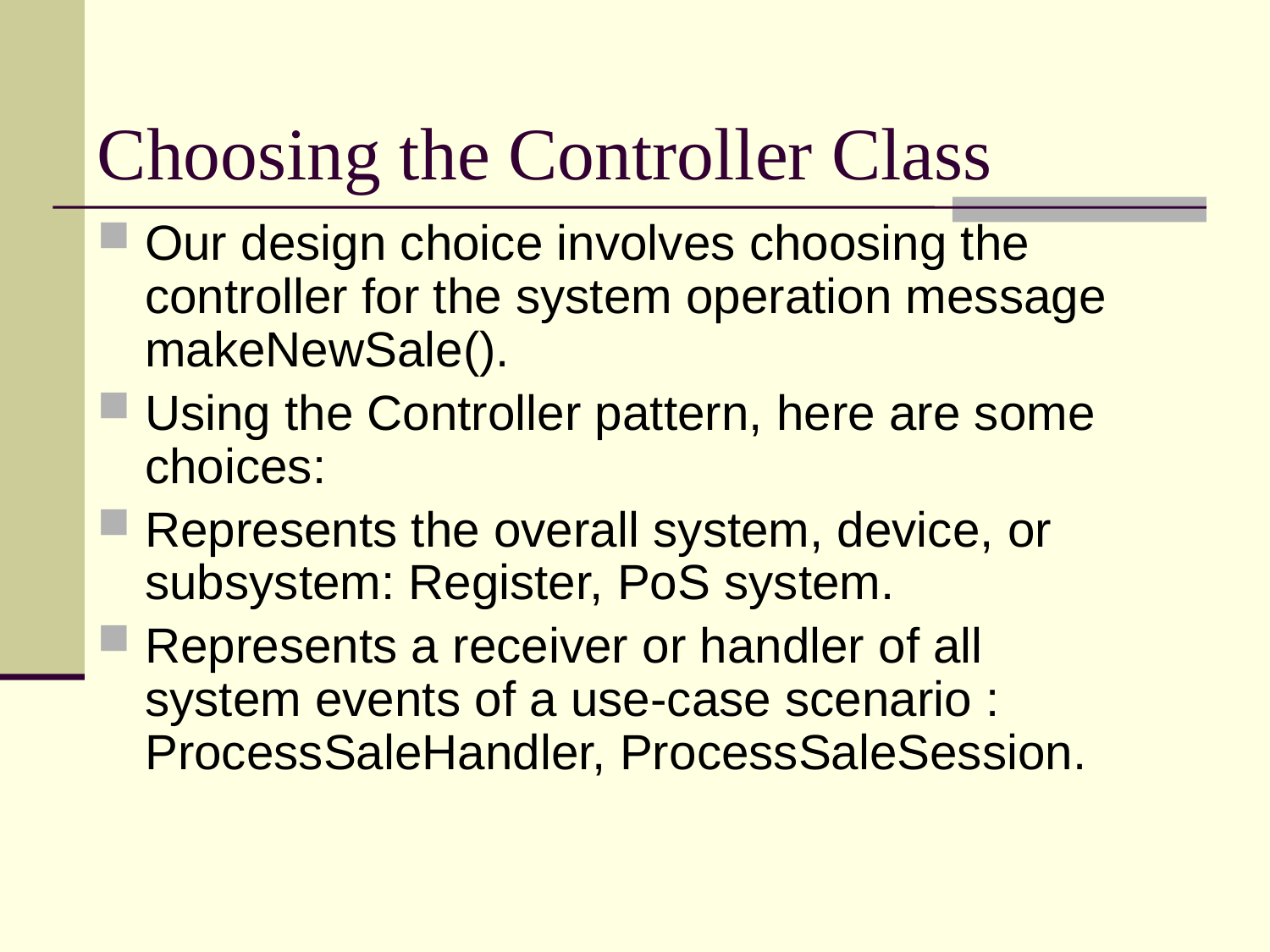

# Choosing the Controller Class
Our design choice involves choosing the controller for the system operation message makeNewSale().
Using the Controller pattern, here are some choices:
Represents the overall system, device, or subsystem: Register, PoS system.
Represents a receiver or handler of all system events of a use-case scenario : ProcessSaleHandler, ProcessSaleSession.